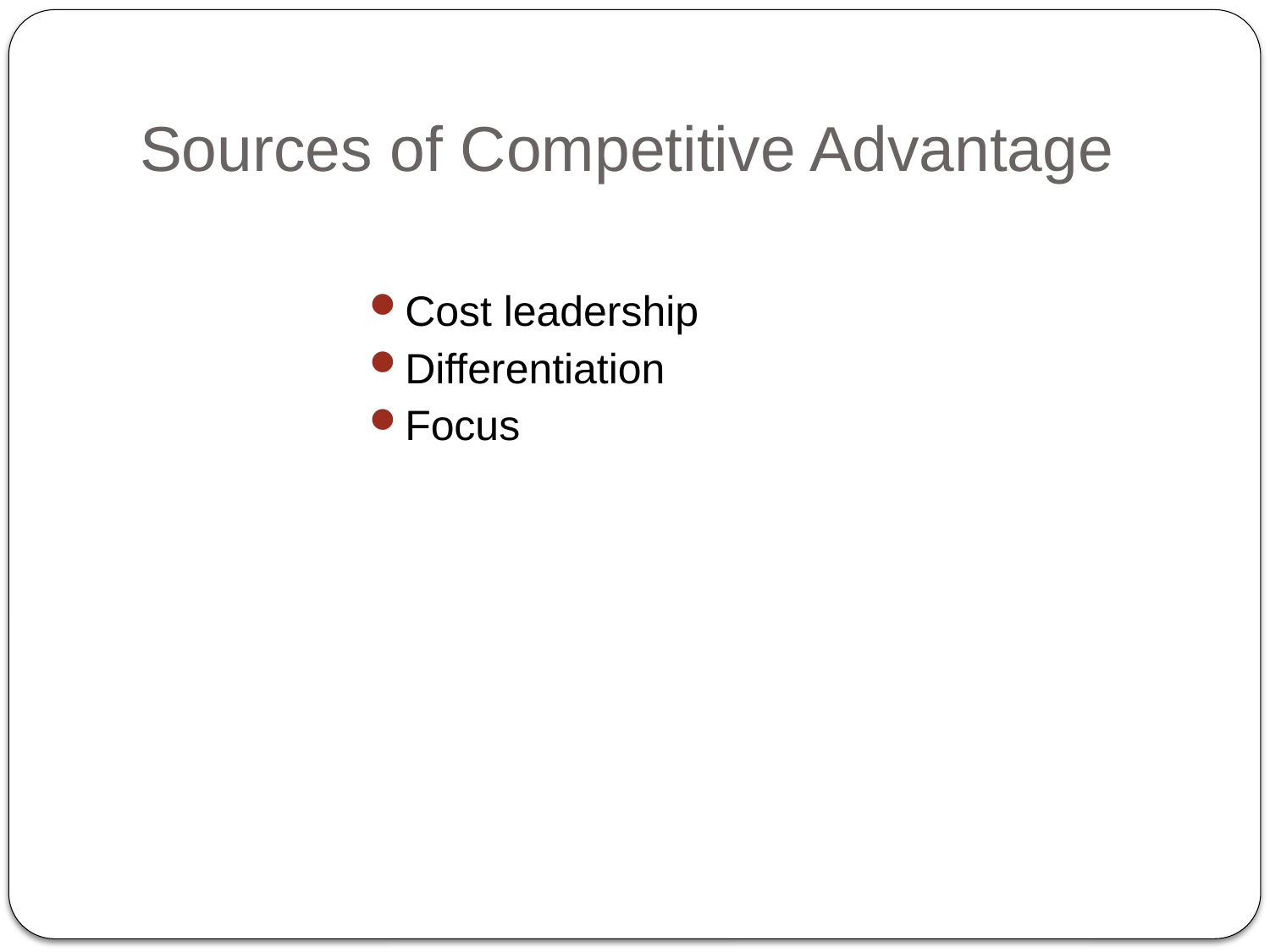

# Sources of Competitive Advantage
Cost leadership
Differentiation
Focus